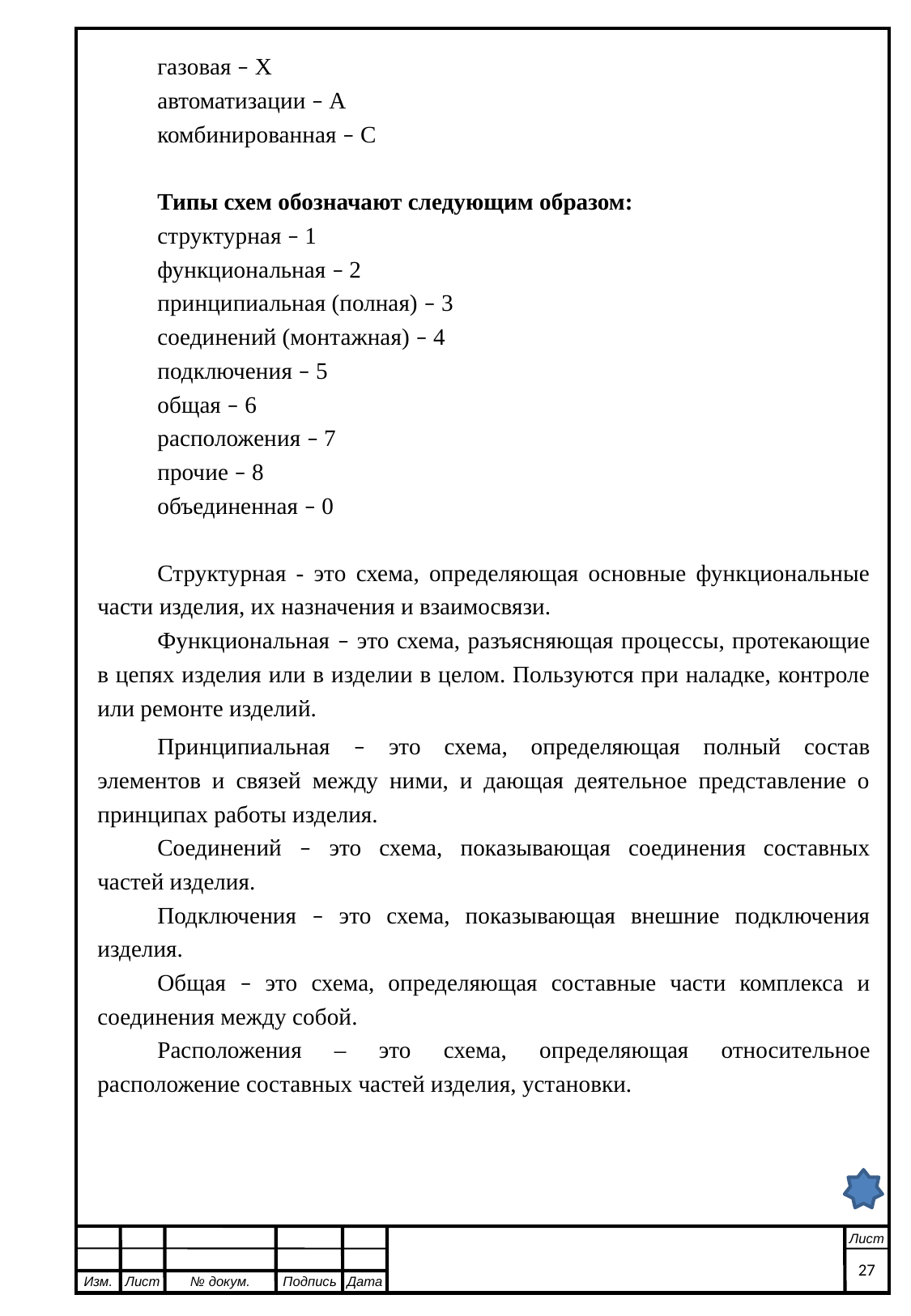

Лист

27

Изм.
Лист
№ докум.
Подпись
Дата
газовая – Х
автоматизации – А
комбинированная – С

Типы схем обозначают следующим образом:
структурная – 1
функциональная – 2
принципиальная (полная) – 3
соединений (монтажная) – 4
подключения – 5
общая – 6
расположения – 7
прочие – 8
объединенная – 0

Структурная - это схема, определяющая основные функциональные части изделия, их назначения и взаимосвязи.
Функциональная – это схема, разъясняющая процессы, протекающие в цепях изделия или в изделии в целом. Пользуются при наладке, контроле или ремонте изделий.

Принципиальная – это схема, определяющая полный состав элементов и связей между ними, и дающая деятельное представление о принципах работы изделия.
Соединений – это схема, показывающая соединения составных частей изделия.
Подключения – это схема, показывающая внешние подключения изделия.
Общая – это схема, определяющая составные части комплекса и соединения между собой.
Расположения – это схема, определяющая относительное расположение составных частей изделия, установки.